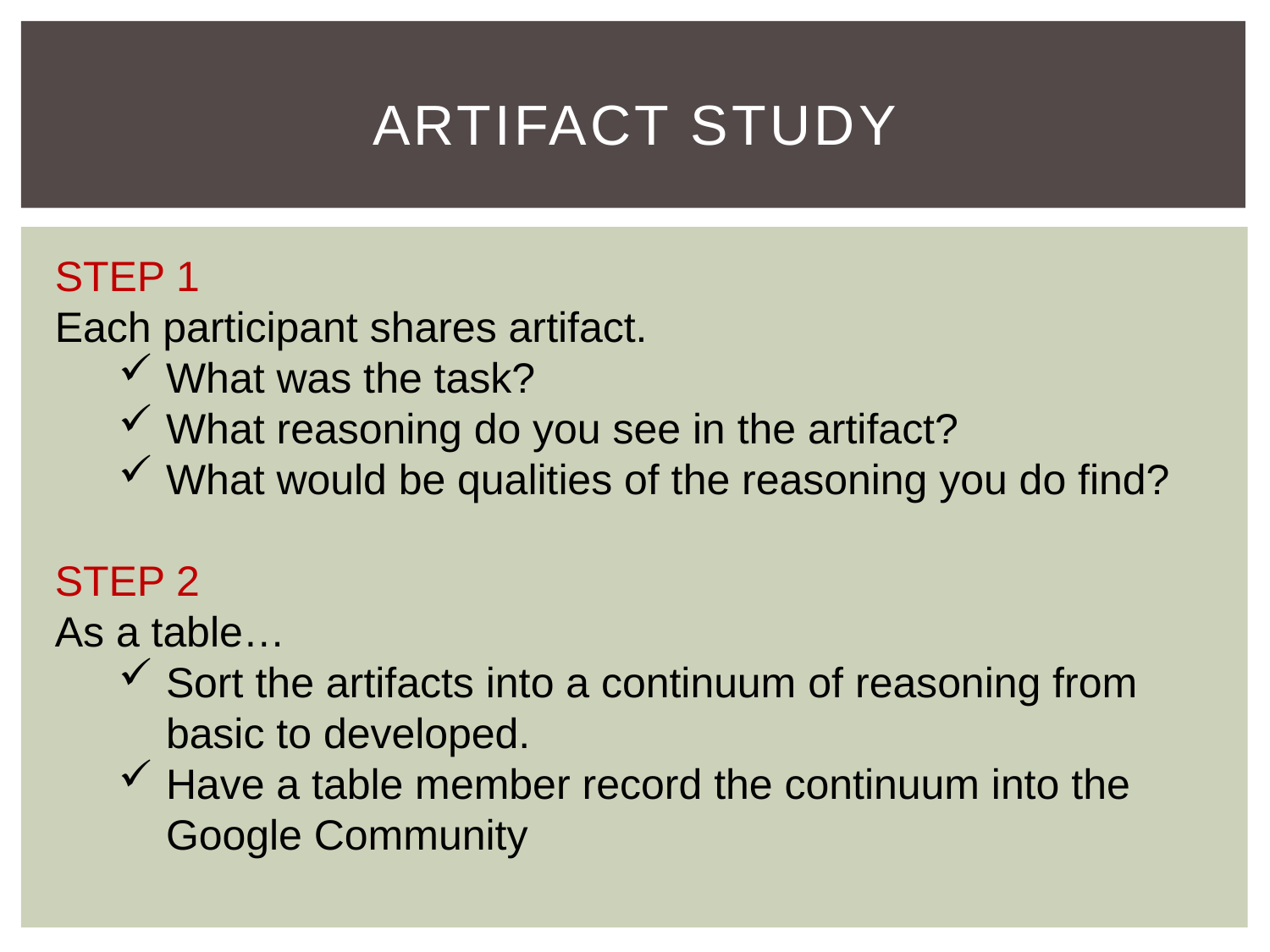

# Artifact study
STEP 1
Each participant shares artifact.
What was the task?
What reasoning do you see in the artifact?
What would be qualities of the reasoning you do find?

STEP 2
As a table…
Sort the artifacts into a continuum of reasoning from basic to developed.
Have a table member record the continuum into the Google Community